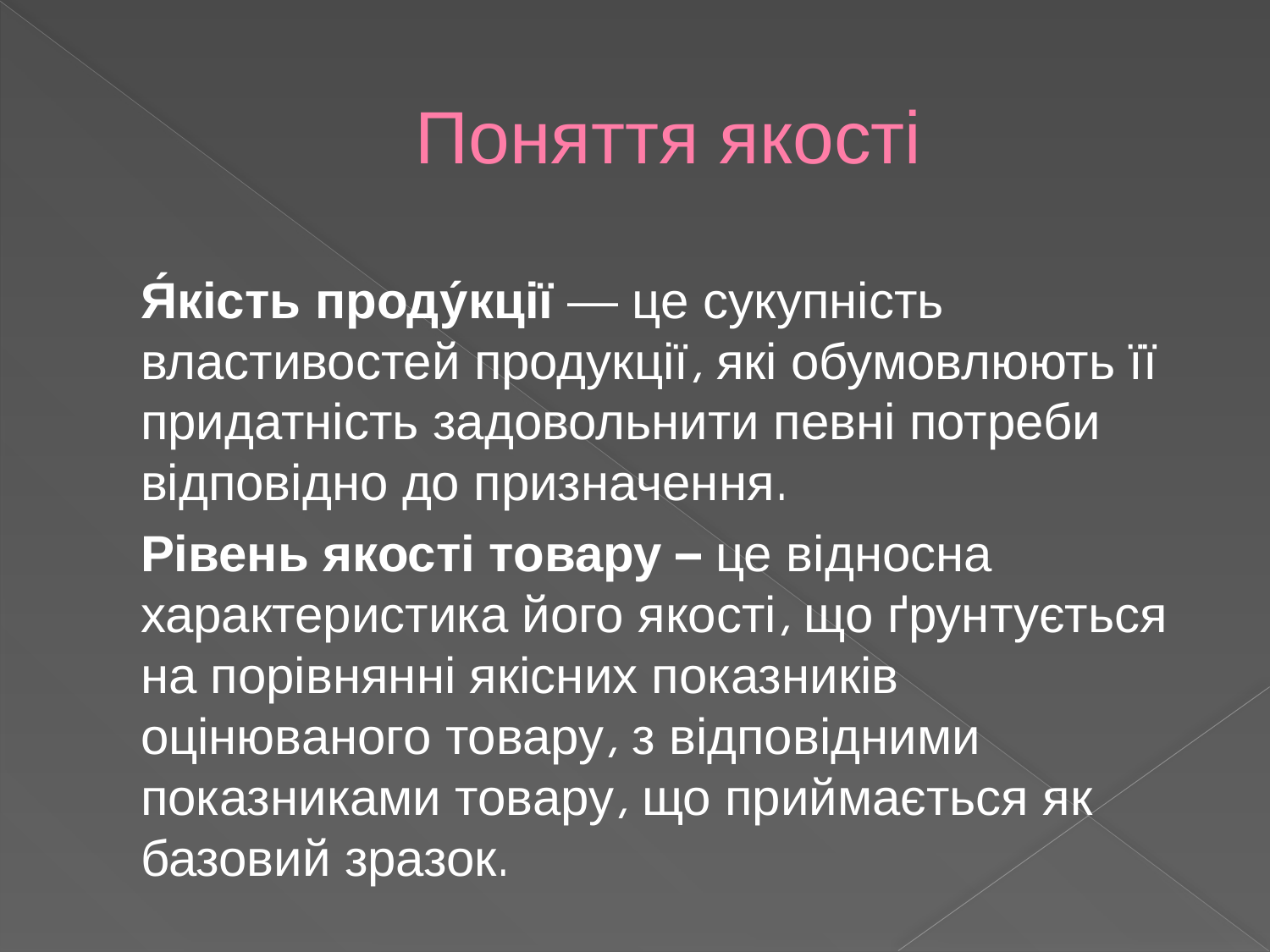

# Поняття якості
Я́кість проду́кції — це сукупність властивостей продукції, які обумовлюють її придатність задовольнити певні потреби відповідно до призначення.
Рівень якості товару – це відносна характеристика його якості, що ґрунтується на порівнянні якісних показників оцінюваного товару, з відповідними показниками товару, що приймається як базовий зразок.